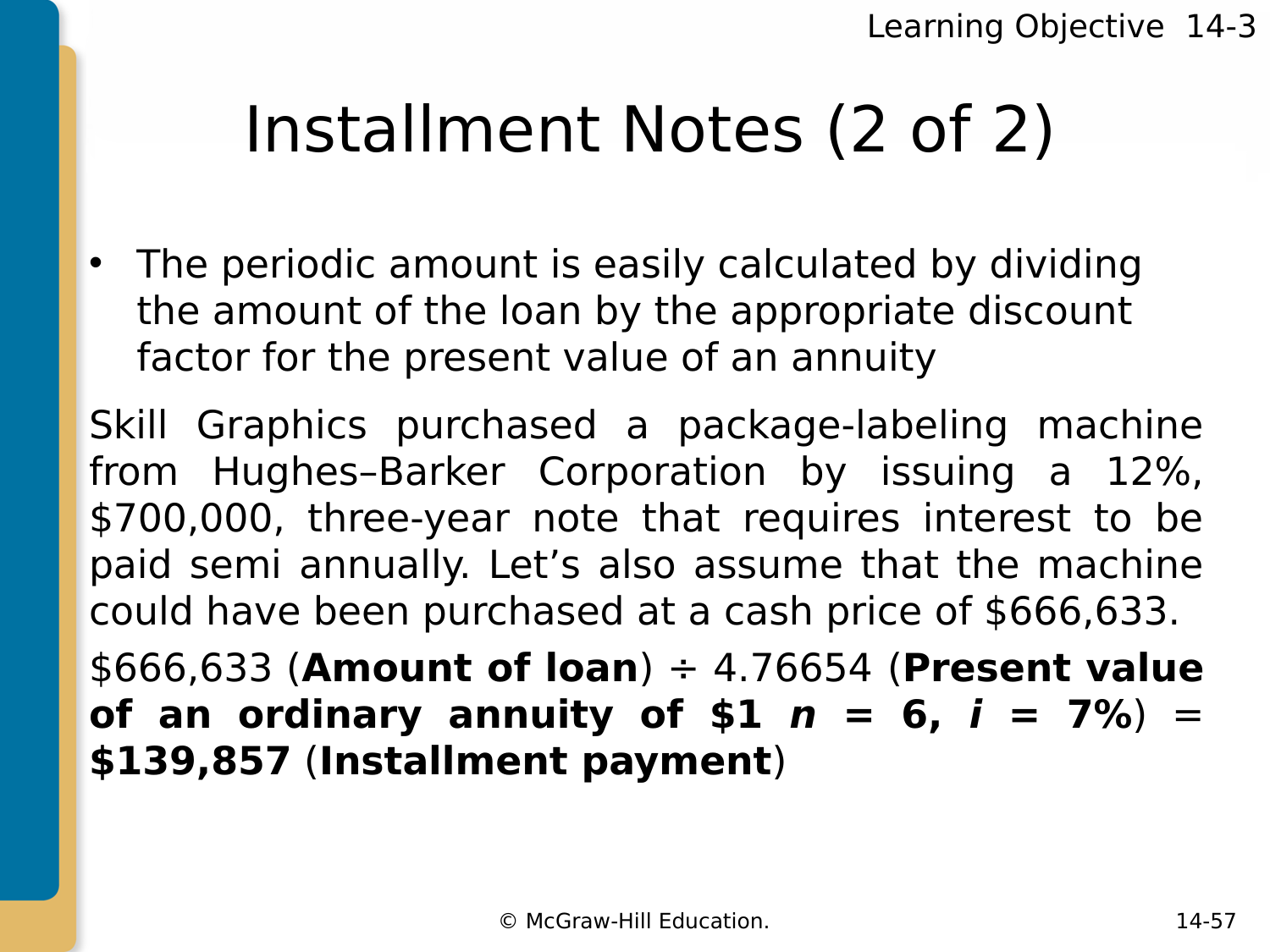

Learning Objective  14-3
# Installment Notes (2 of 2)
The periodic amount is easily calculated by dividing the amount of the loan by the appropriate discount factor for the present value of an annuity
Skill Graphics purchased a package-labeling machine from Hughes–Barker Corporation by issuing a 12%, $700,000, three-year note that requires interest to be paid semi annually. Let’s also assume that the machine could have been purchased at a cash price of $666,633.
$666,633 (Amount of loan) ÷ 4.76654 (Present value of an ordinary annuity of $1 n = 6, i = 7%) = $139,857 (Installment payment)